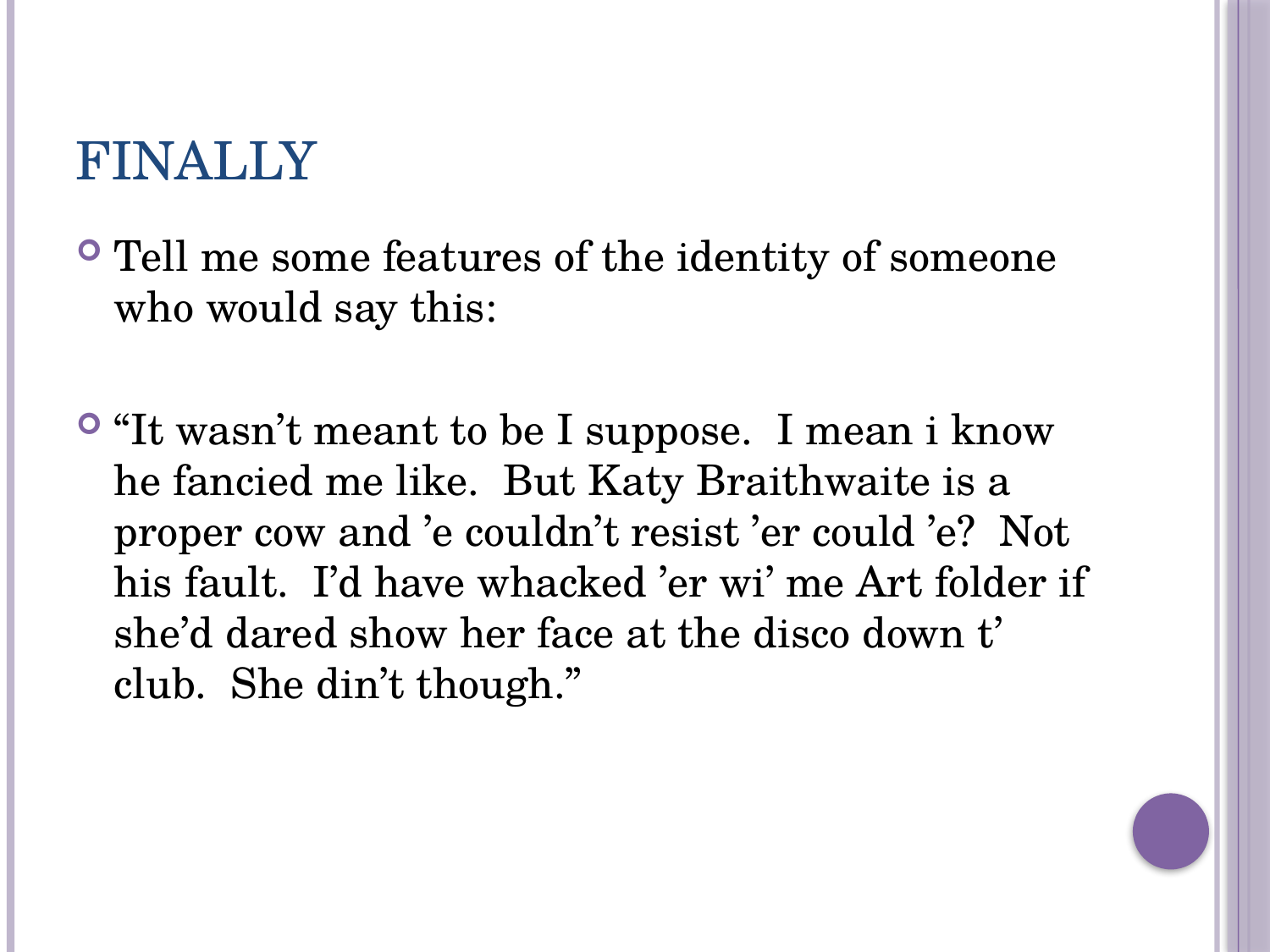

# Finally
Tell me some features of the identity of someone who would say this:

“It wasn’t meant to be I suppose.  I mean i know he fancied me like.  But Katy Braithwaite is a proper cow and ’e couldn’t resist ’er could ’e?  Not his fault.  I’d have whacked ’er wi’ me Art folder if she’d dared show her face at the disco down t’ club.  She din’t though.”